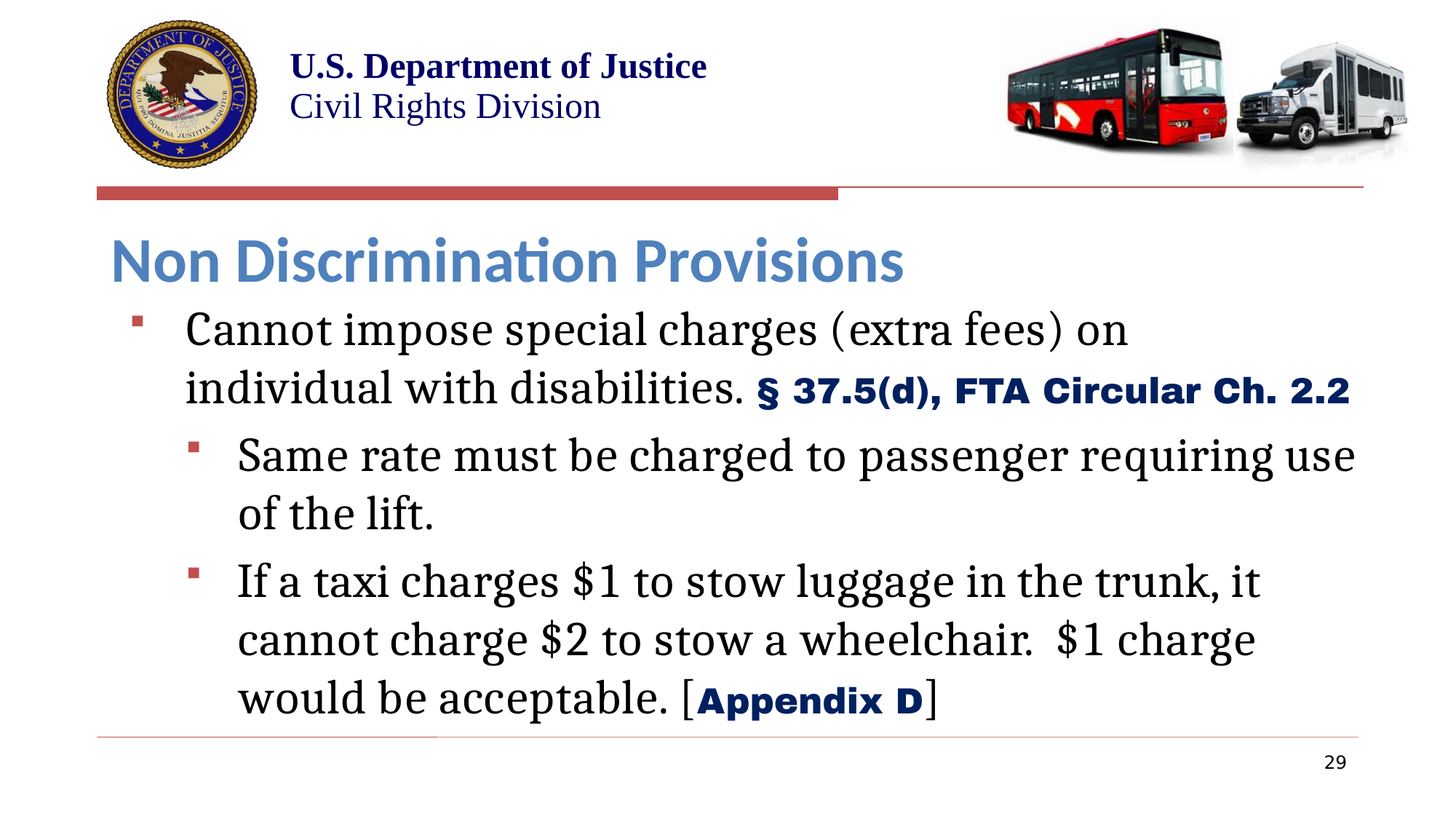

# Non Discrimination Provisions
Cannot impose special charges (extra fees) on   individual with disabilities. § 37.5(d), FTA Circular Ch. 2.2
Same rate must be charged to passenger requiring use of the lift.
If a taxi charges $1 to stow luggage in the trunk, it cannot charge $2 to stow a wheelchair.  $1 charge would be acceptable. [Appendix D]
29